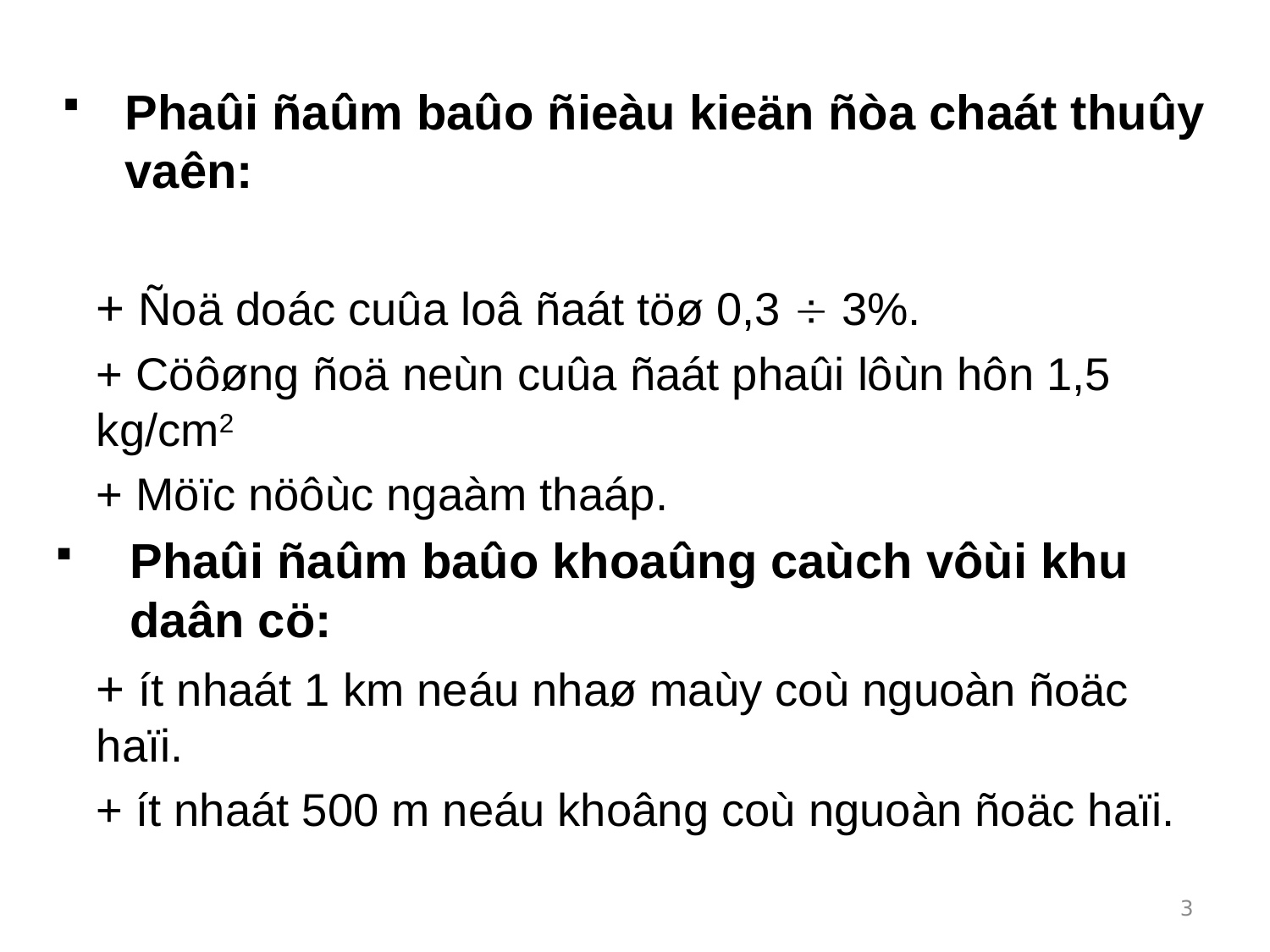

Phaûi ñaûm baûo ñieàu kieän ñòa chaát thuûy vaên:

		+ Ñoä doác cuûa loâ ñaát töø 0,3 ÷ 3%.
		+ Cöôøng ñoä neùn cuûa ñaát phaûi lôùn hôn 1,5 kg/cm2
		+ Möïc nöôùc ngaàm thaáp.
Phaûi ñaûm baûo khoaûng caùch vôùi khu daân cö:
		+ ít nhaát 1 km neáu nhaø maùy coù nguoàn ñoäc haïi.
		+ ít nhaát 500 m neáu khoâng coù nguoàn ñoäc haïi.

3